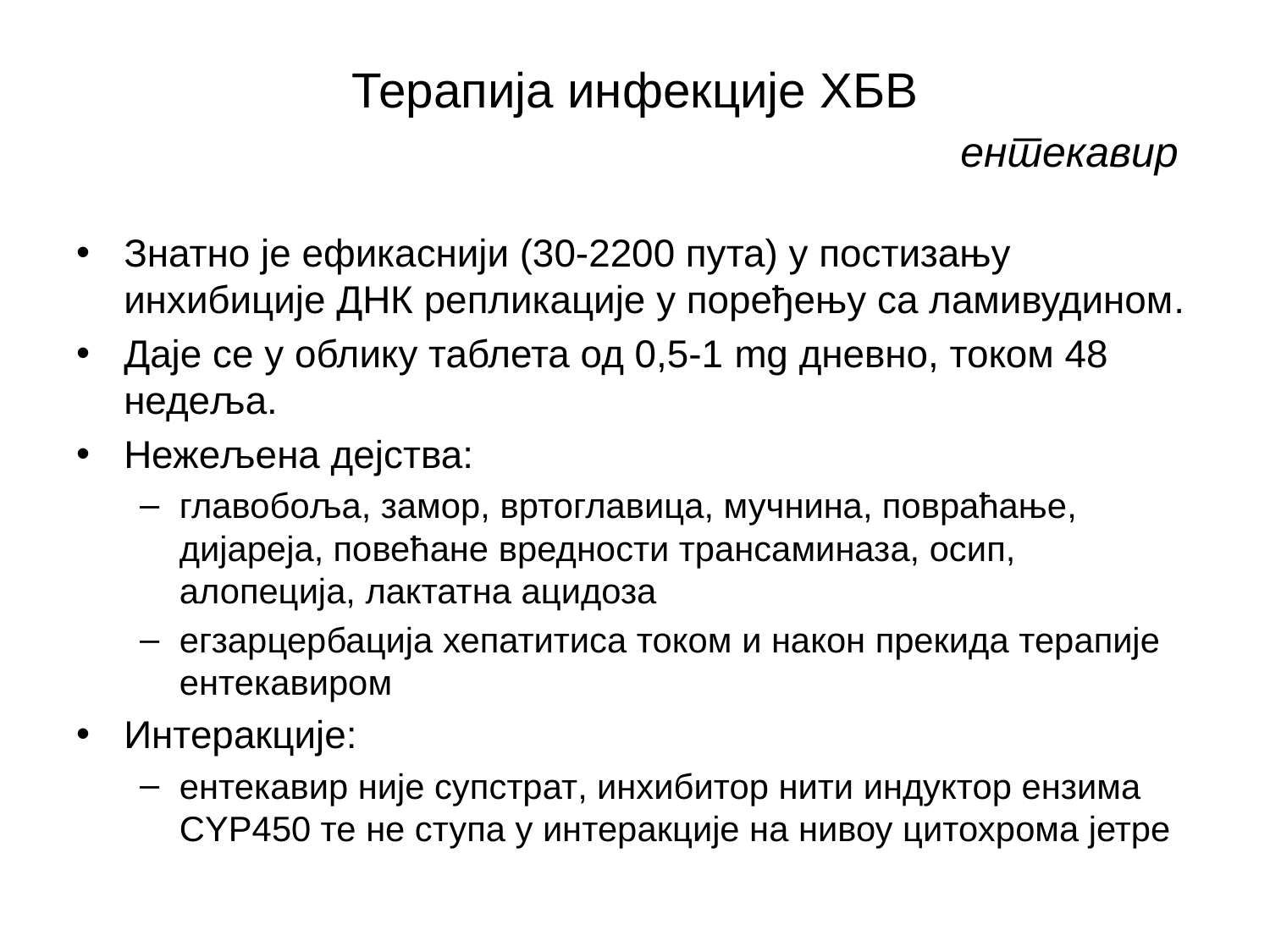

# Терапија инфекције ХБВ ентекавир
Знатно је ефикаснији (30-2200 пута) у постизању инхибиције ДНК репликације у поређењу са ламивудином.
Даје се у облику таблета од 0,5-1 mg дневно, током 48 недеља.
Нежељена дејства:
главобоља, замор, вртоглавица, мучнина, повраћање, дијареја, повећане вредности трансаминаза, осип, алопеција, лактатна ацидоза
егзарцербација хепатитиса током и након прекида терапије ентекавиром
Интеракције:
ентекавир није супстрат, инхибитор нити индуктор ензима СYР450 те не ступа у интеракције на нивоу цитохрома јетре